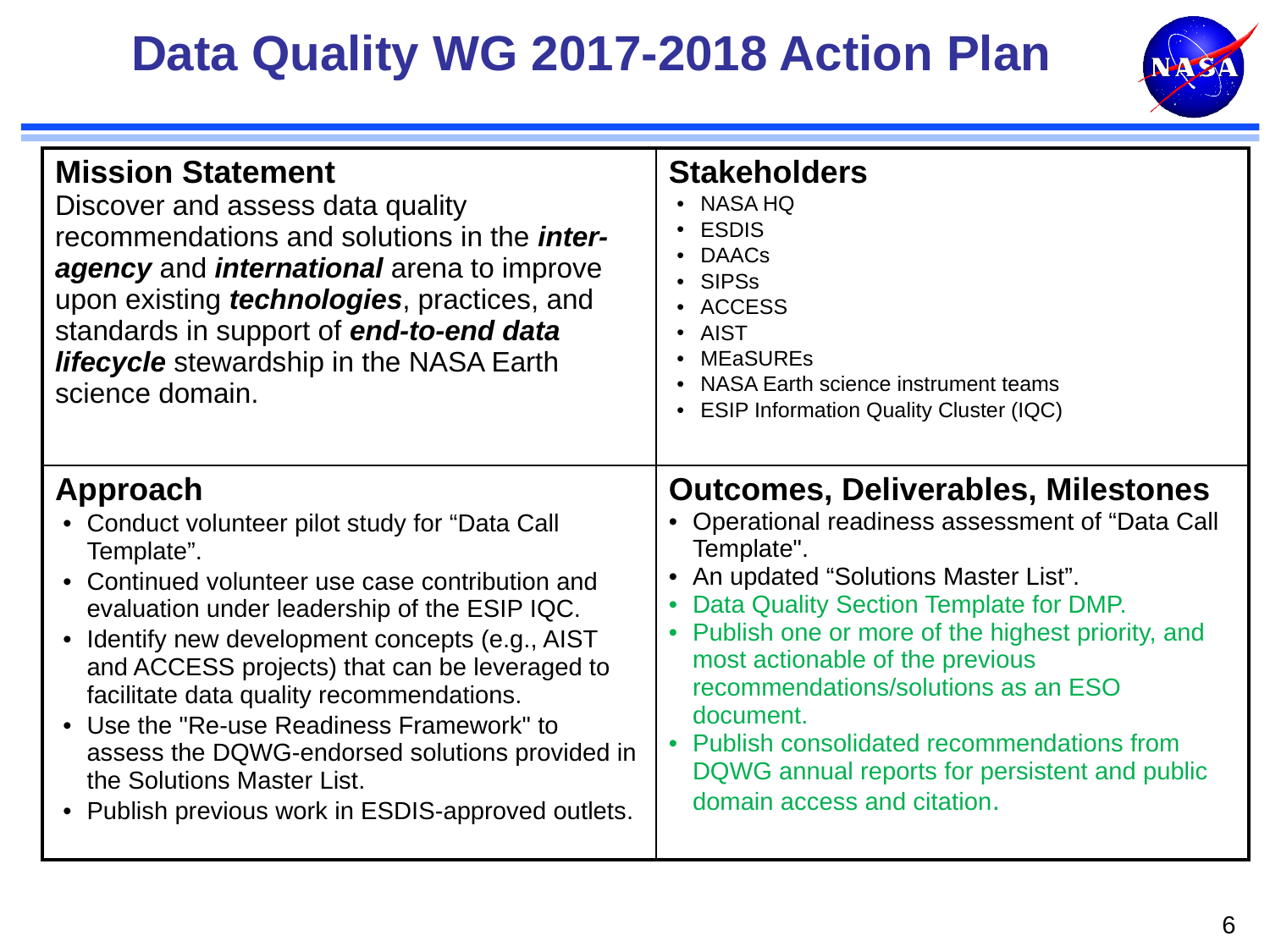

# Data Quality WG 2017-2018 Action Plan
| Mission Statement Discover and assess data quality recommendations and solutions in the inter-agency and international arena to improve upon existing technologies, practices, and standards in support of end-to-end data lifecycle stewardship in the NASA Earth science domain. | Stakeholders NASA HQ ESDIS DAACs SIPSs ACCESS AIST MEaSUREs NASA Earth science instrument teams ESIP Information Quality Cluster (IQC) |
| --- | --- |
| Approach Conduct volunteer pilot study for “Data Call Template”. Continued volunteer use case contribution and evaluation under leadership of the ESIP IQC. Identify new development concepts (e.g., AIST and ACCESS projects) that can be leveraged to facilitate data quality recommendations. Use the "Re-use Readiness Framework" to assess the DQWG-endorsed solutions provided in the Solutions Master List. Publish previous work in ESDIS-approved outlets. | Outcomes, Deliverables, Milestones Operational readiness assessment of “Data Call Template". An updated “Solutions Master List”. Data Quality Section Template for DMP. Publish one or more of the highest priority, and most actionable of the previous recommendations/solutions as an ESO document. Publish consolidated recommendations from DQWG annual reports for persistent and public domain access and citation. |
6